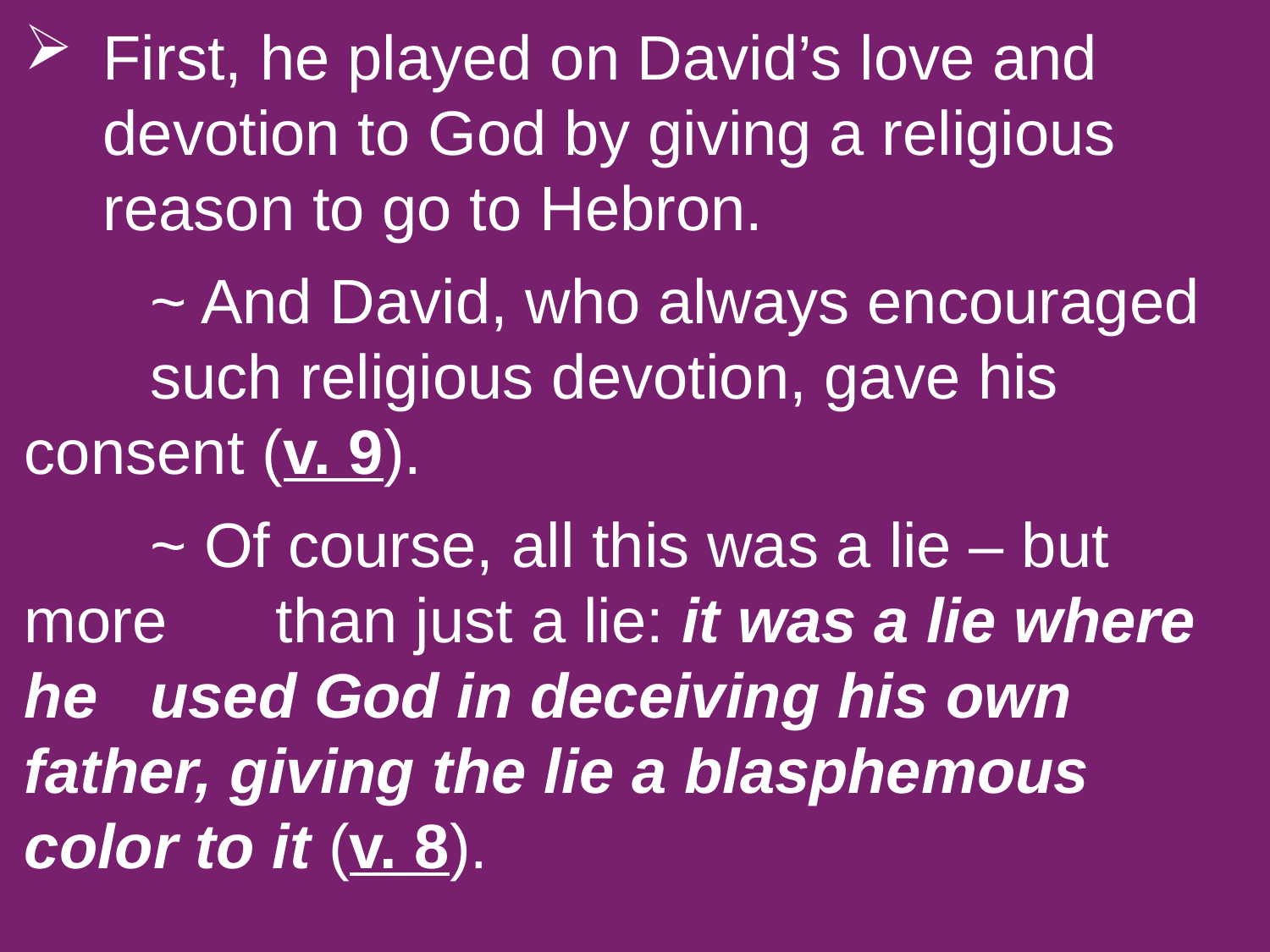

First, he played on David’s love and devotion to God by giving a religious reason to go to Hebron.
		~ And David, who always encouraged 			such religious devotion, gave his 					consent (v. 9).
	~ Of course, all this was a lie – but more 			than just a lie: it was a lie where he 			used God in deceiving his own 				father, giving the lie a blasphemous 			color to it (v. 8).